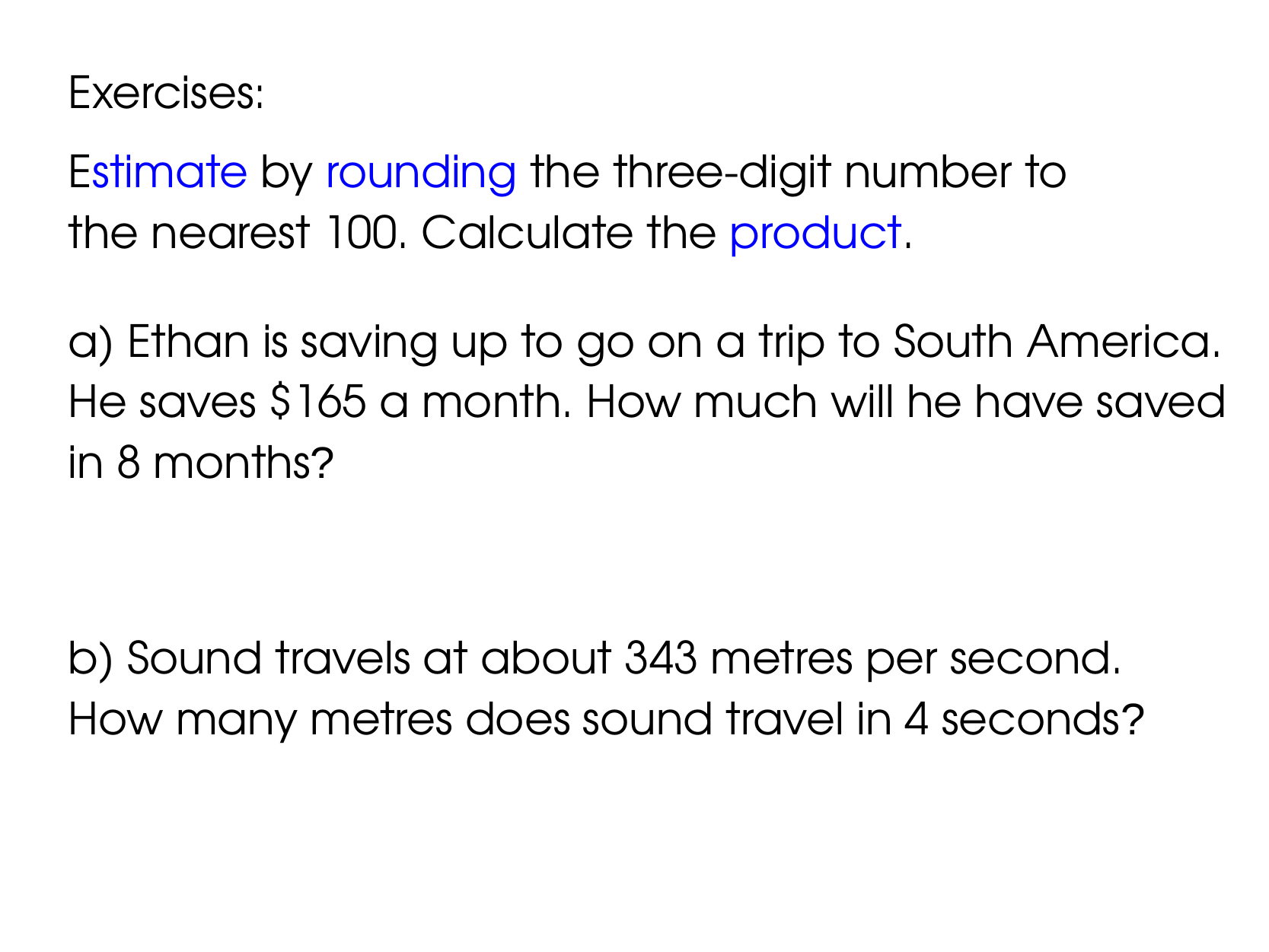

Exercises:
Estimate by rounding the three-digit number to the nearest 100. Calculate the product.
a) Ethan is saving up to go on a trip to South America. He saves $165 a month. How much will he have saved in 8 months?
b) Sound travels at about 343 metres per second. How many metres does sound travel in 4 seconds?